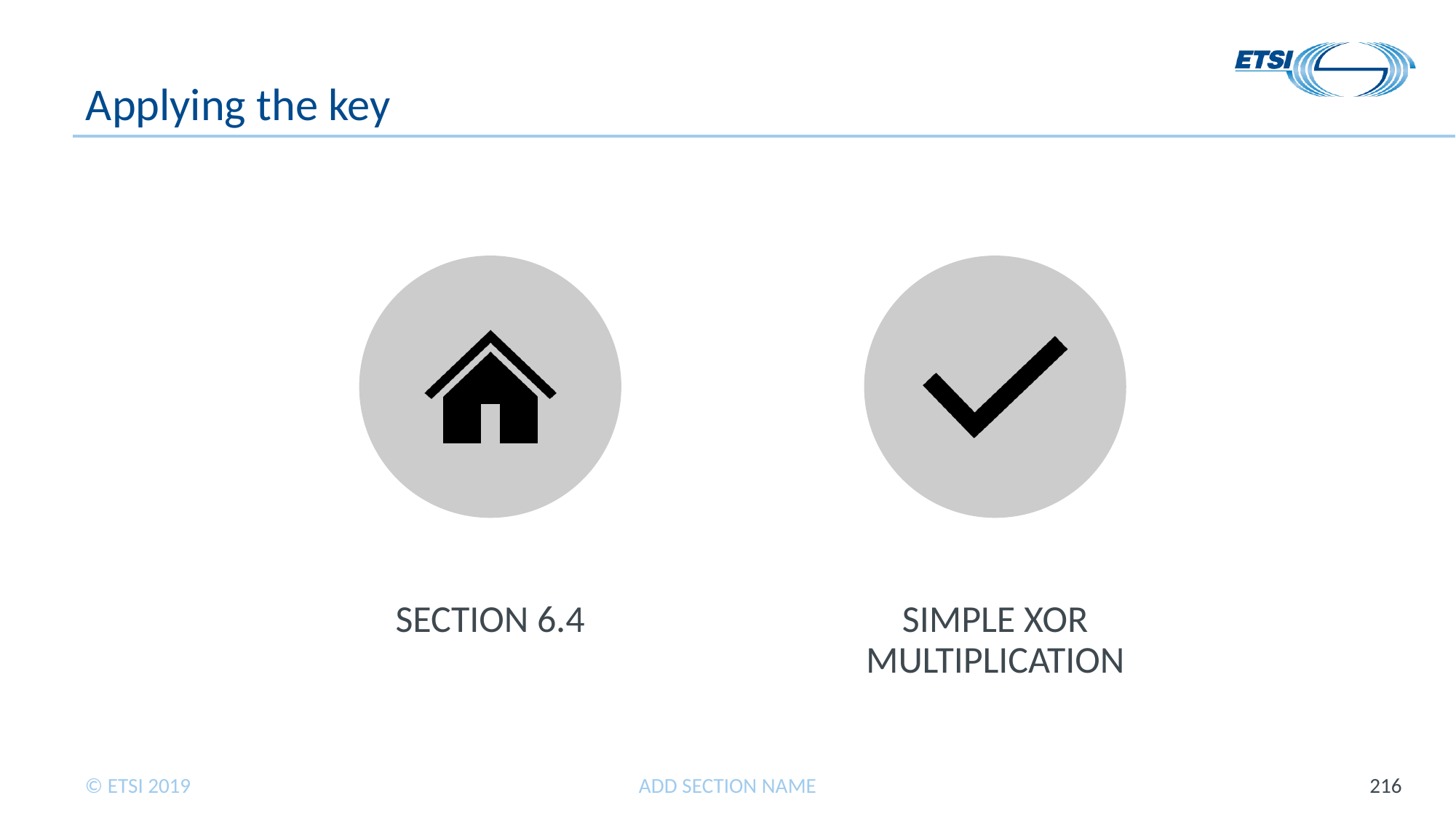

# Applying the key
Section 6.4
Simple XOR multiplication
ADD SECTION NAME